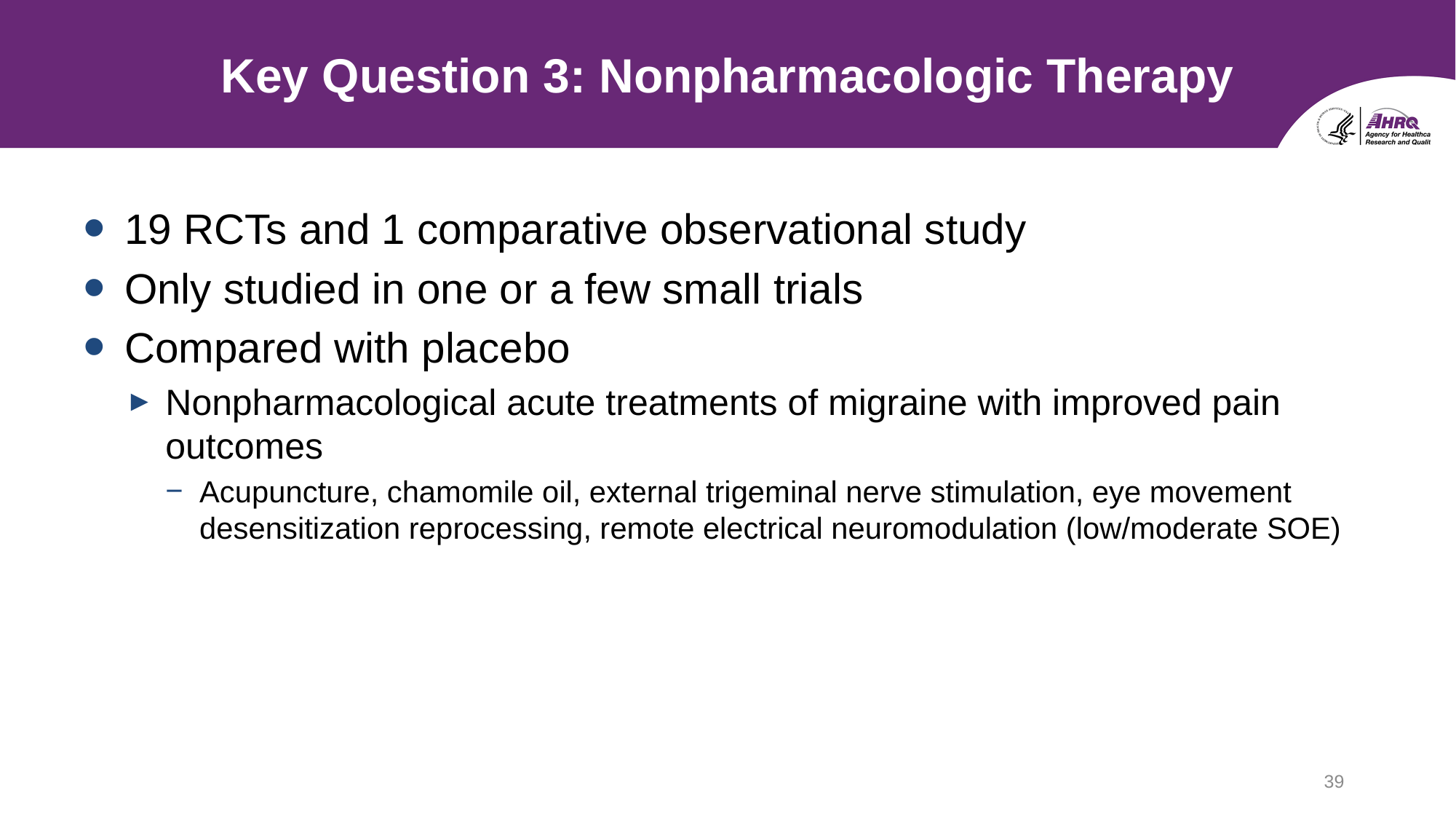

# Key Question 3: Nonpharmacologic Therapy
19 RCTs and 1 comparative observational study
Only studied in one or a few small trials
Compared with placebo
Nonpharmacological acute treatments of migraine with improved pain outcomes
Acupuncture, chamomile oil, external trigeminal nerve stimulation, eye movement desensitization reprocessing, remote electrical neuromodulation (low/moderate SOE)

39